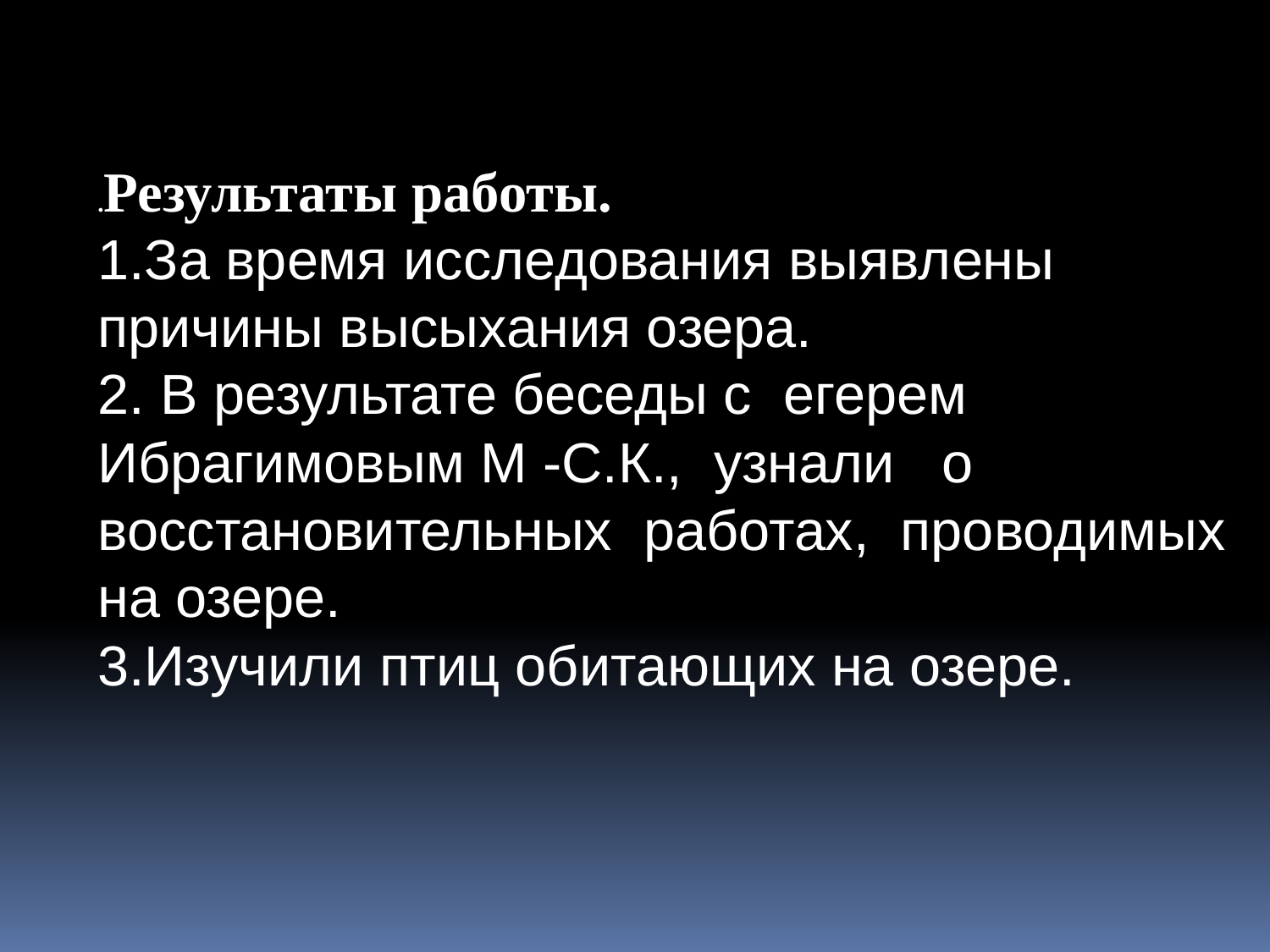

.Результаты работы.
1.За время исследования выявлены причины высыхания озера.
2. В результате беседы с  егерем Ибрагимовым М -С.К.,  узнали   о восстановительных  работах,  проводимых на озере.
3.Изучили птиц обитающих на озере.